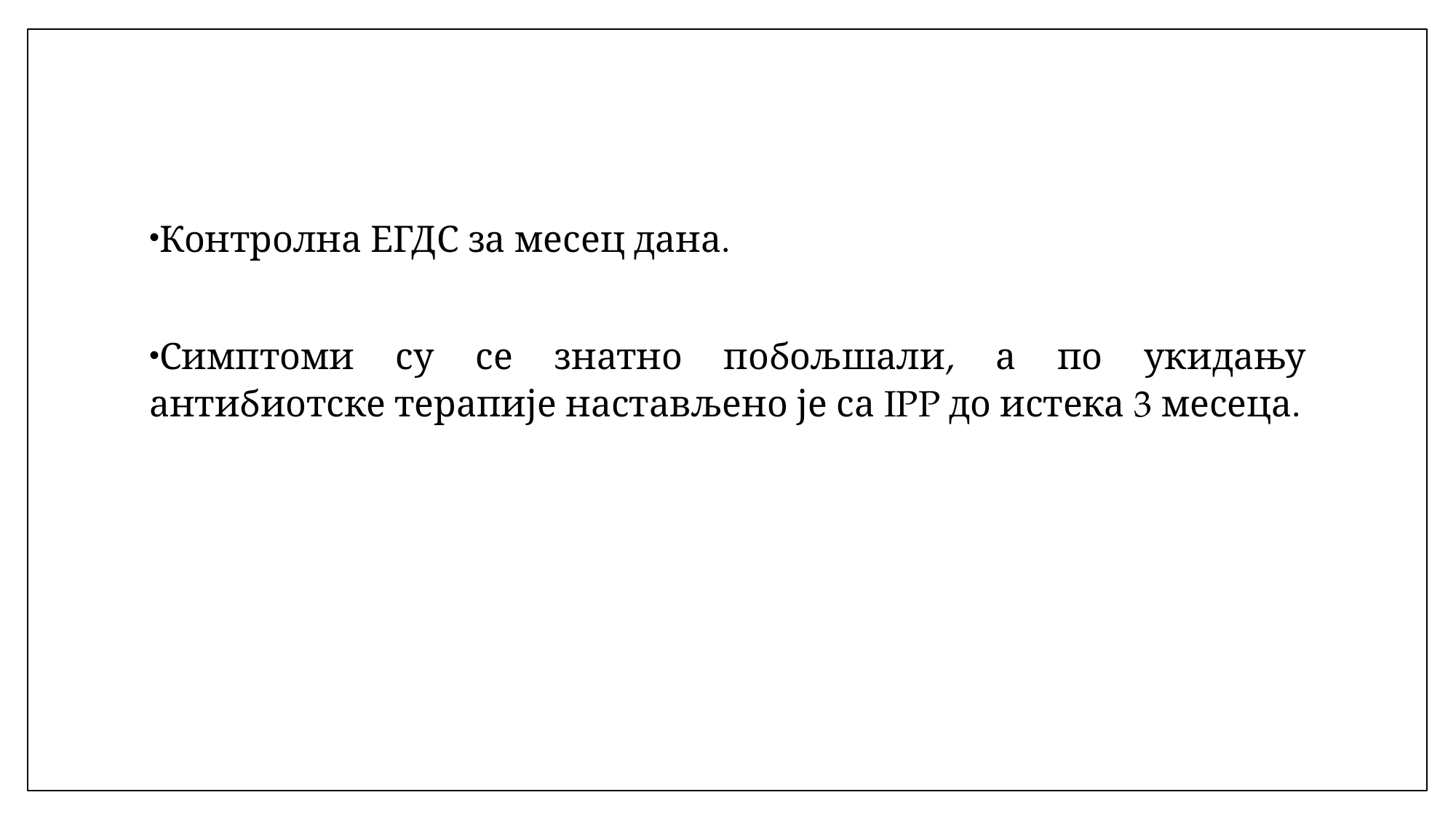

Контролна ЕГДС за месец дана.

Симптоми су се знатно побољшали, а по укидању антибиотске терапије настављено је са IPP до истека 3 месеца.